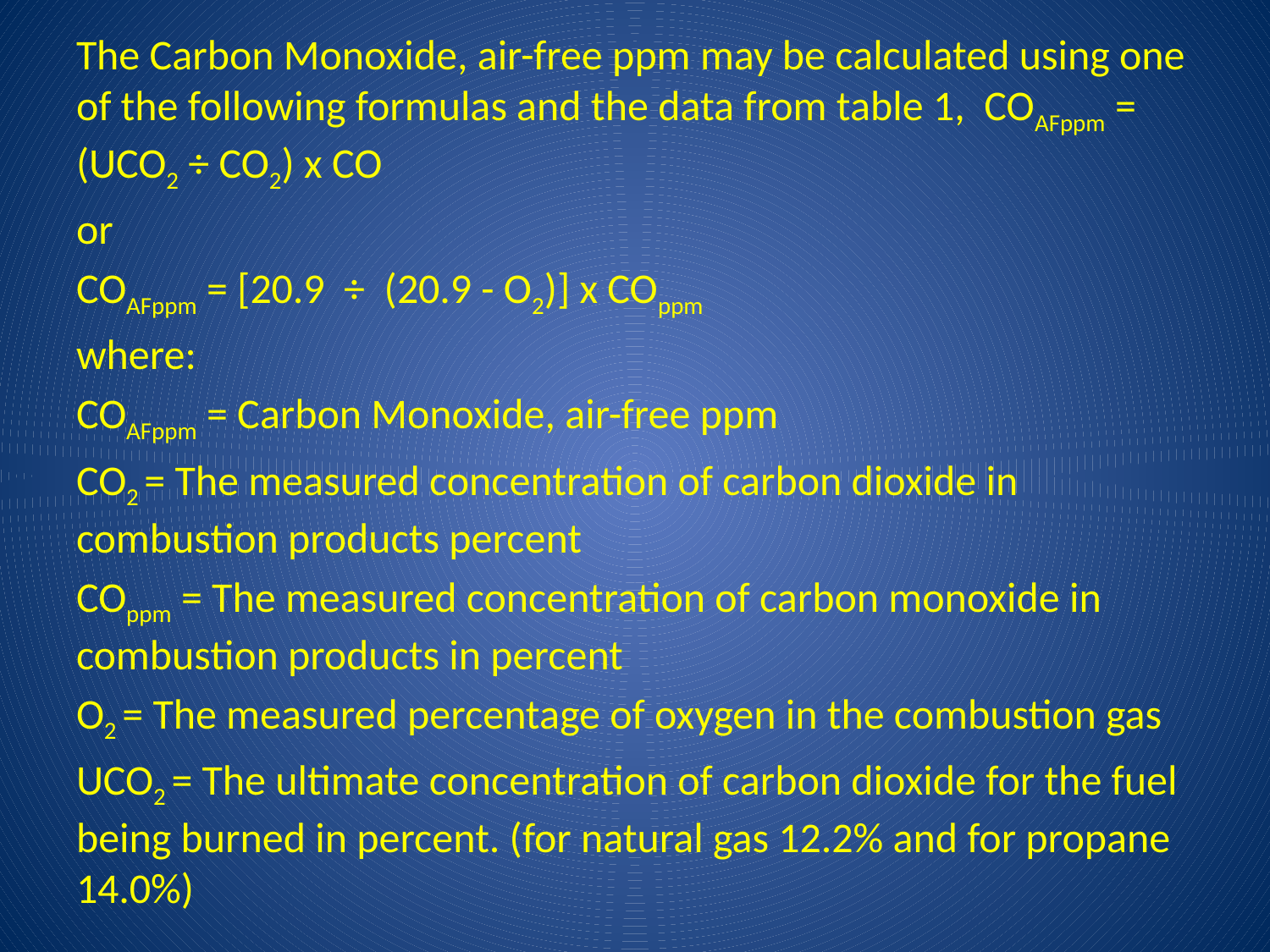

The Carbon Monoxide, air-free ppm may be calculated using one of the following formulas and the data from table 1,  COAFppm = (UCO2 ÷ CO2) x CO
or
COAFppm = [20.9  ÷  (20.9 - O2)] x COppm
where:
COAFppm = Carbon Monoxide, air-free ppm
CO2 = The measured concentration of carbon dioxide in combustion products percent
COppm = The measured concentration of carbon monoxide in combustion products in percent
O2 = The measured percentage of oxygen in the combustion gas
UCO2 = The ultimate concentration of carbon dioxide for the fuel being burned in percent. (for natural gas 12.2% and for propane 14.0%)